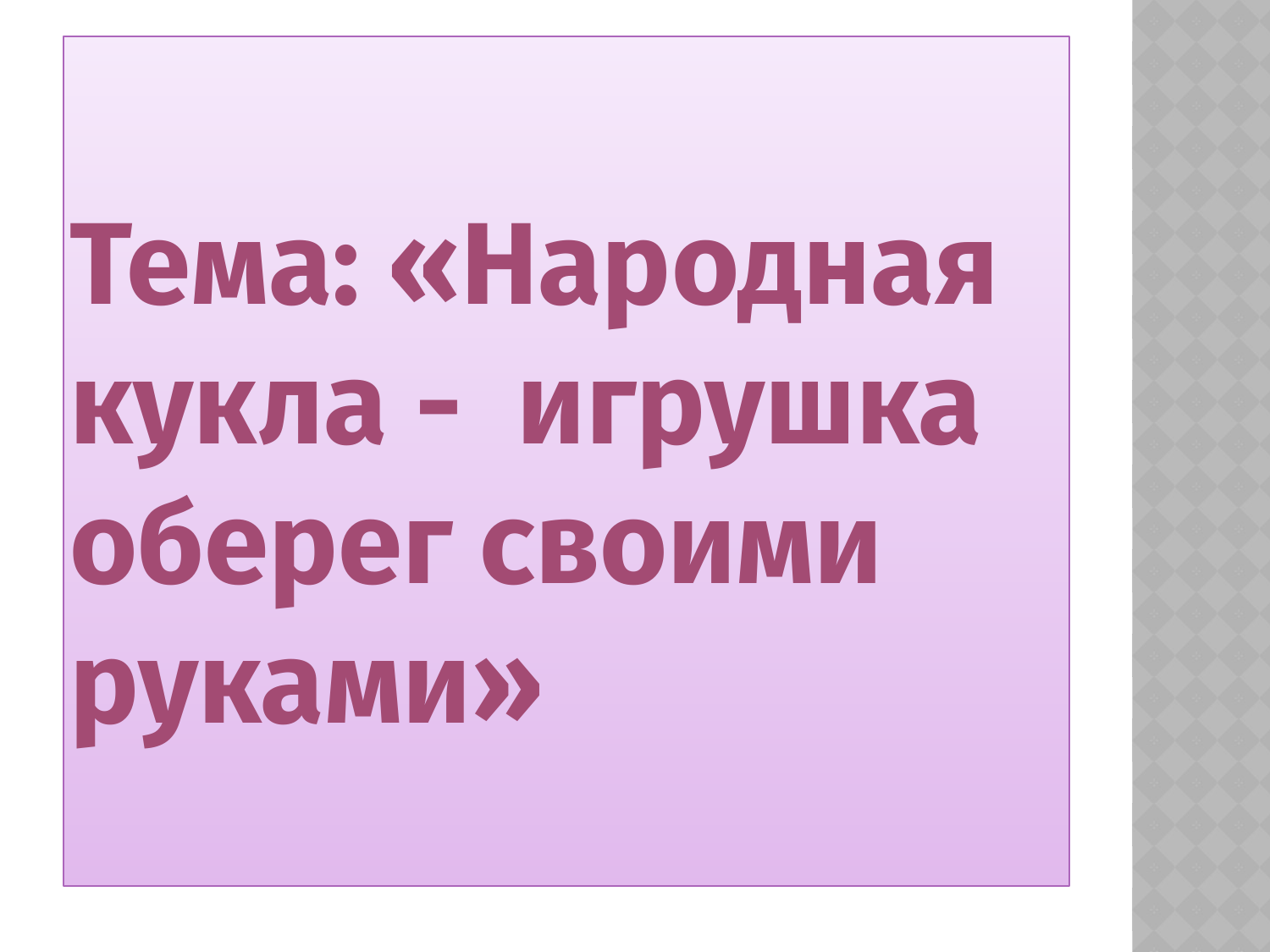

# Тема: «Народная кукла -  игрушка  оберег своими руками»